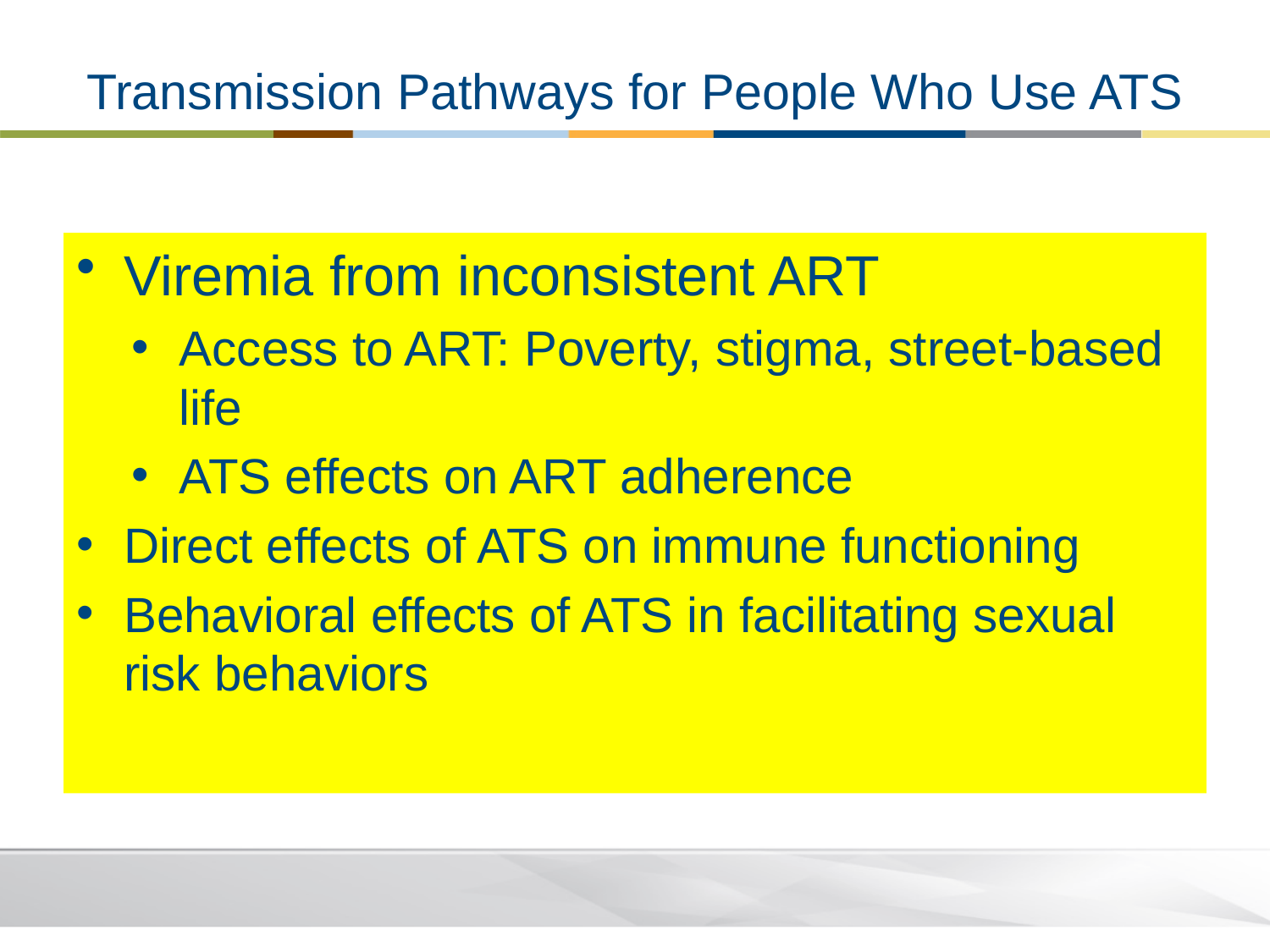

# Transmission Pathways for People Who Use ATS
Viremia from inconsistent ART
Access to ART: Poverty, stigma, street-based life
ATS effects on ART adherence
Direct effects of ATS on immune functioning
Behavioral effects of ATS in facilitating sexual risk behaviors